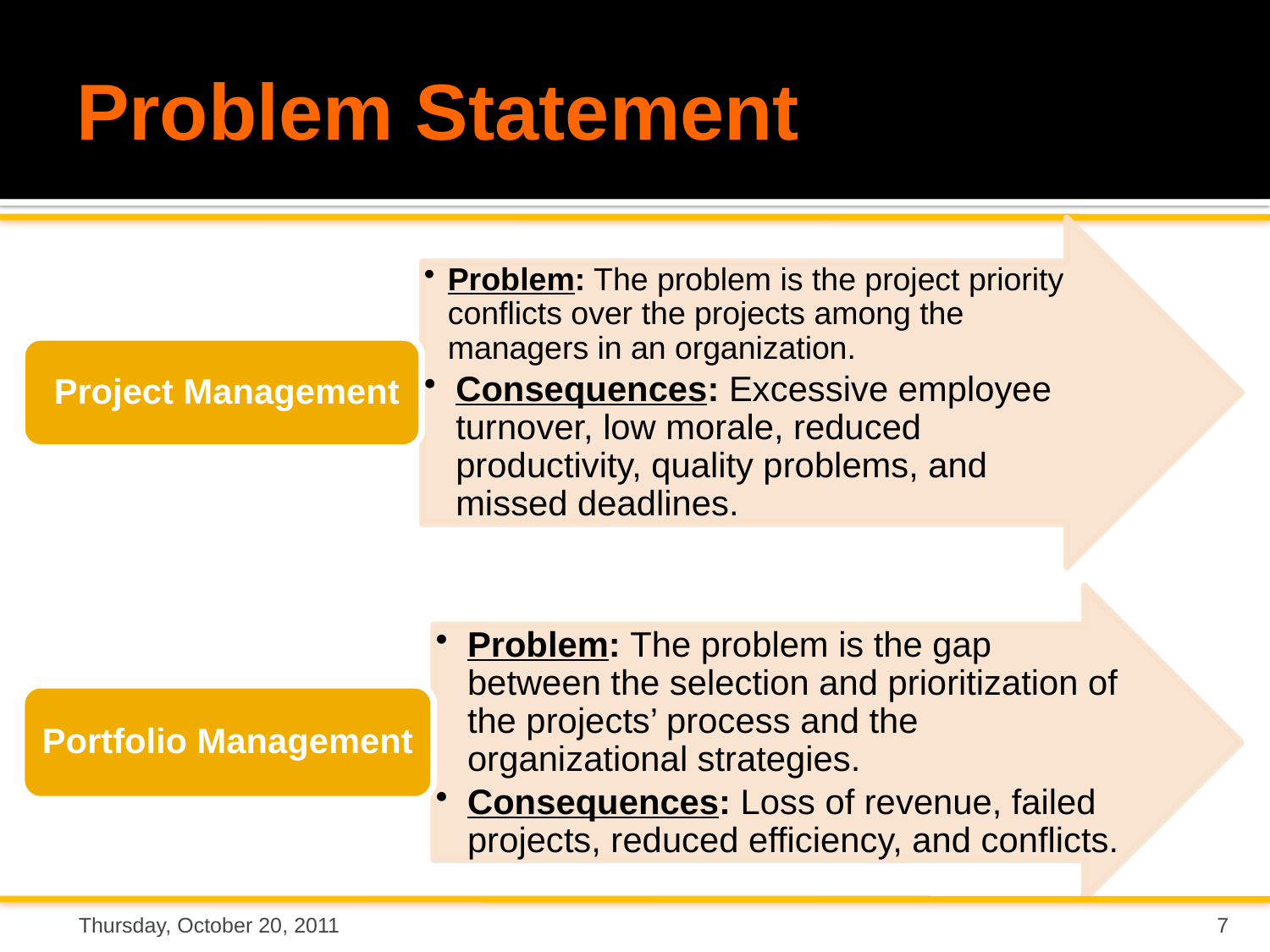

# Problem Statement
Problem: The problem is the project priority conflicts over the projects among the managers in an organization.
Consequences: Excessive employee turnover, low morale, reduced productivity, quality problems, and missed deadlines.
 Project Management
Problem: The problem is the gap between the selection and prioritization of the projects’ process and the organizational strategies.
Consequences: Loss of revenue, failed projects, reduced efficiency, and conflicts.
Portfolio Management
Thursday, October 20, 2011
7